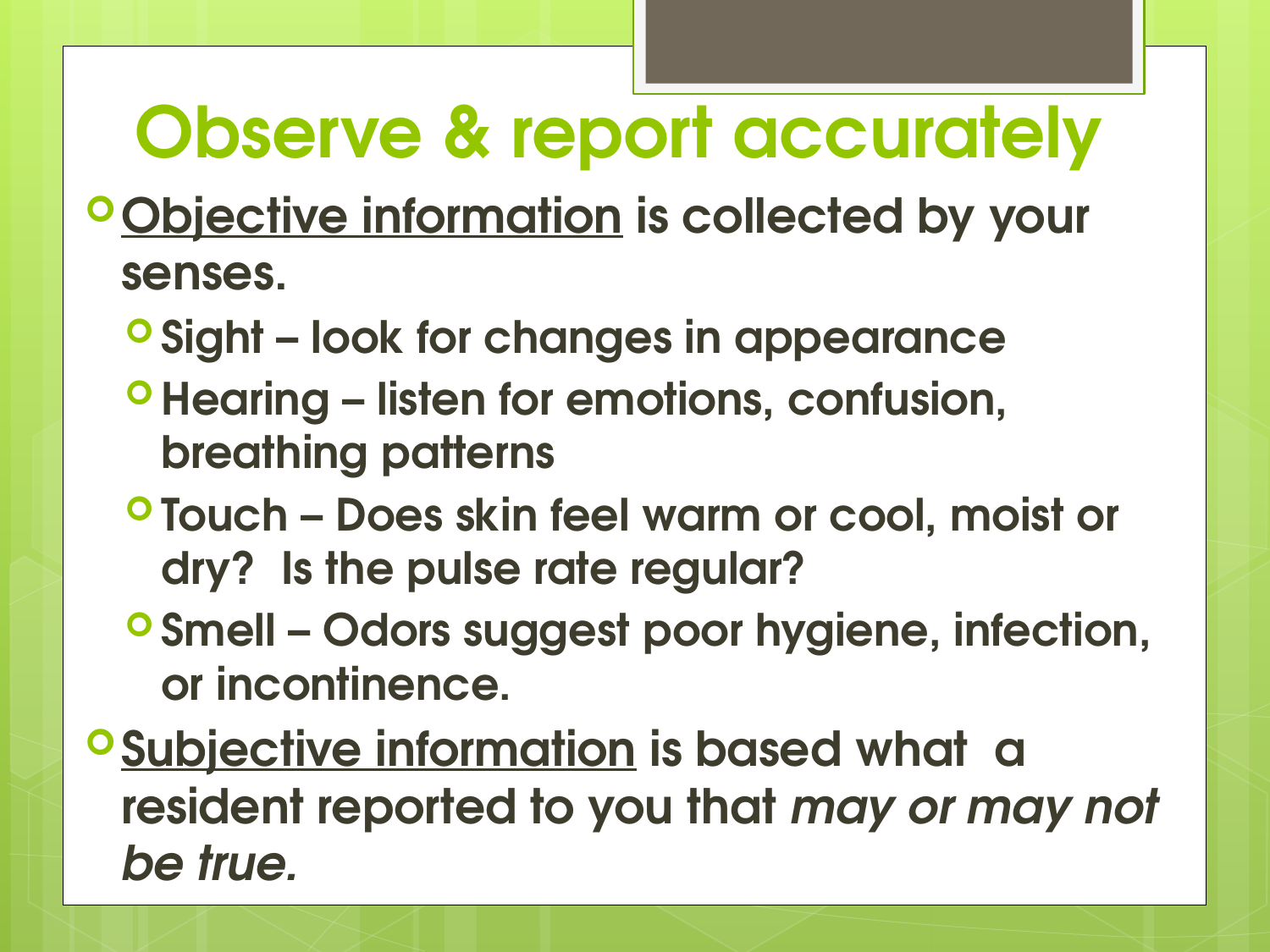

# Observe & report accurately
Objective information is collected by your senses.
Sight – look for changes in appearance
Hearing – listen for emotions, confusion, breathing patterns
Touch – Does skin feel warm or cool, moist or dry?  Is the pulse rate regular?
Smell – Odors suggest poor hygiene, infection, or incontinence.
Subjective information is based what  a resident reported to you that may or may not be true.